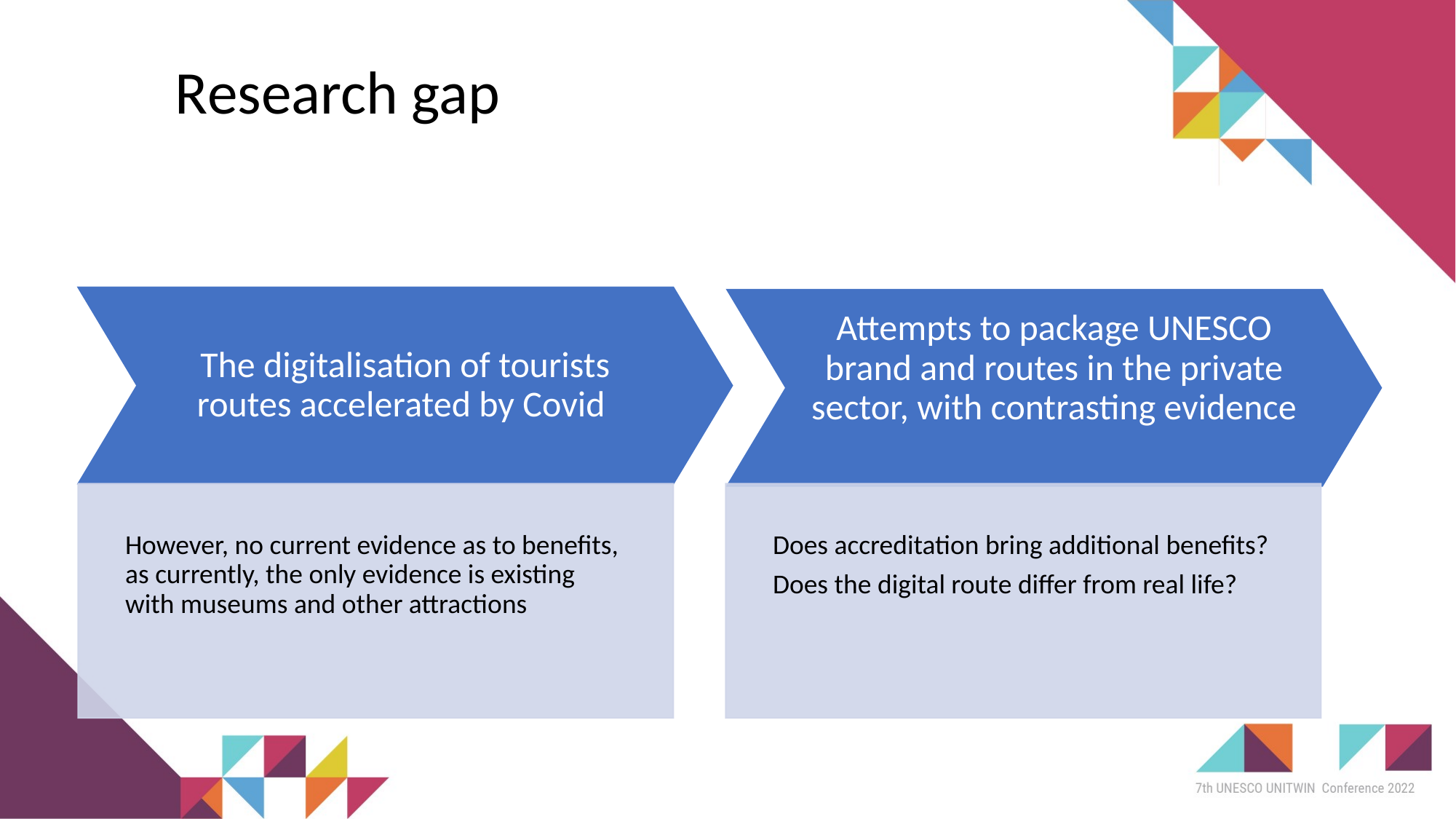

# Research gap
The digitalisation of tourists routes accelerated by Covid
However, no current evidence as to benefits, as currently, the only evidence is existing with museums and other attractions
Attempts to package UNESCO brand and routes in the private sector, with contrasting evidence
Does accreditation bring additional benefits?
Does the digital route differ from real life?